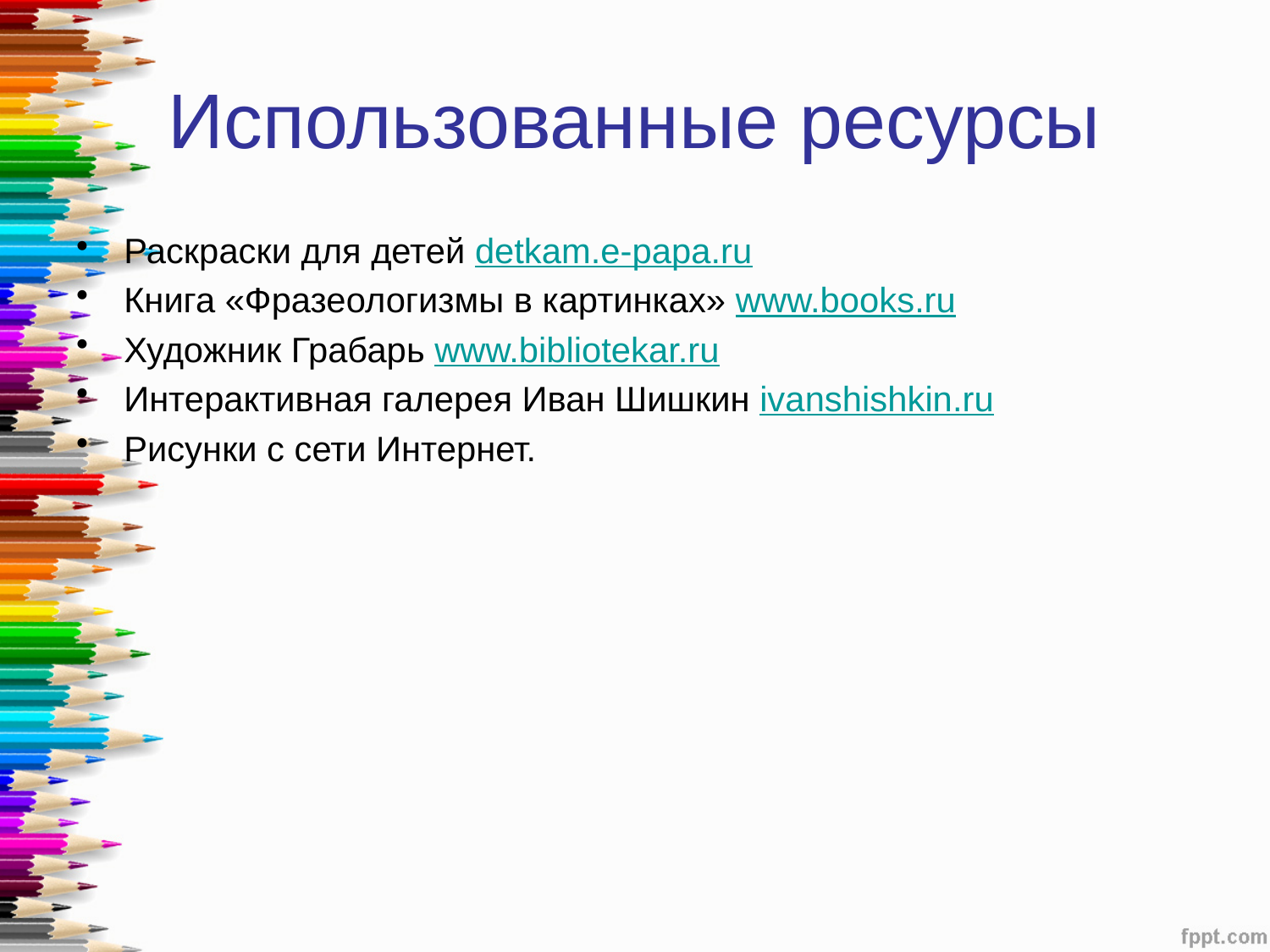

# Использованные ресурсы
Раскраски для детей detkam.e-papa.ru
Книга «Фразеологизмы в картинках» www.books.ru
Художник Грабарь www.bibliotekar.ru
Интерактивная галерея Иван Шишкин ivanshishkin.ru
Рисунки с сети Интернет.